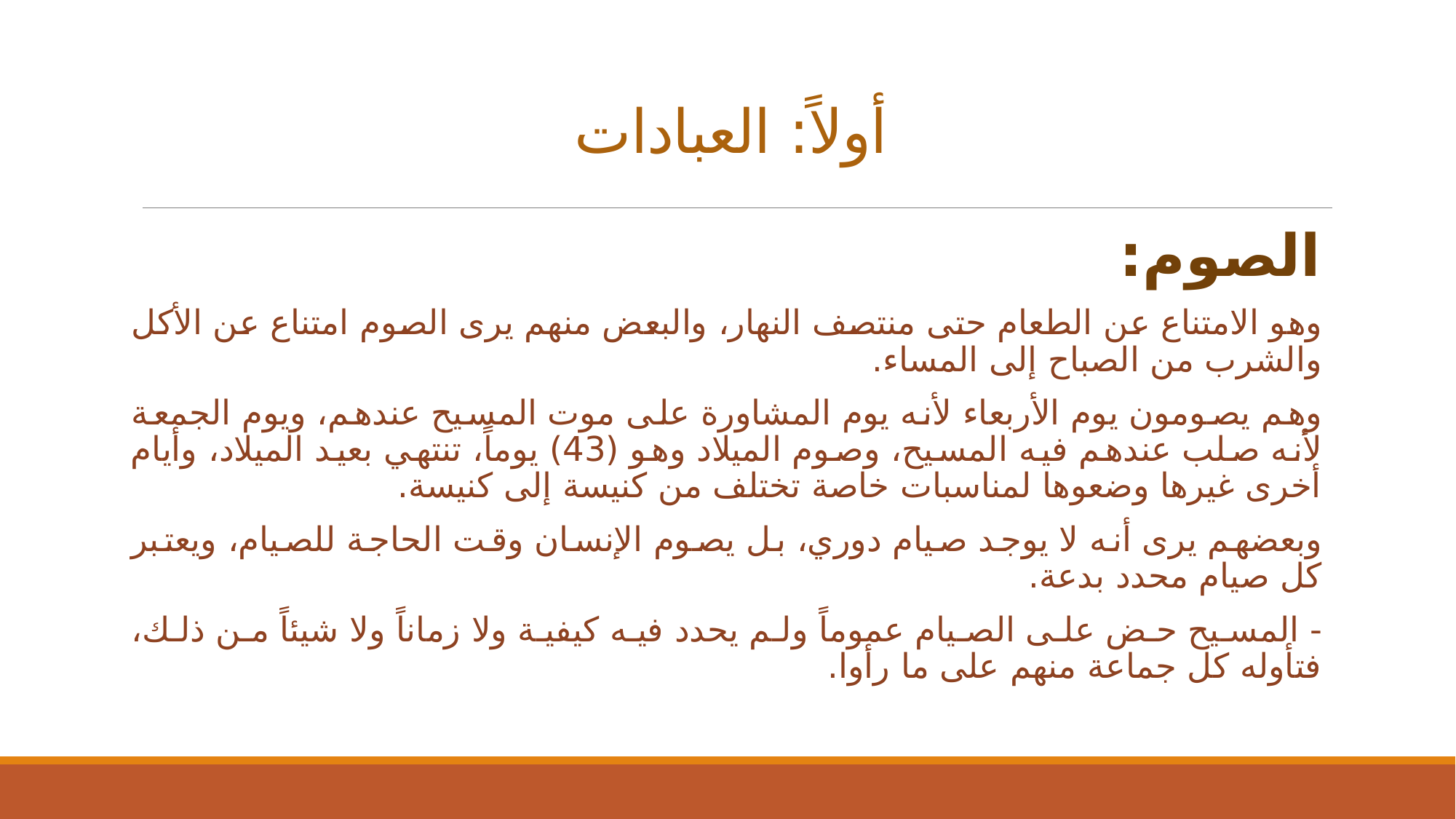

أولاً: العبادات
الصوم:
وهو الامتناع عن الطعام حتى منتصف النهار، والبعض منهم يرى الصوم امتناع عن الأكل والشرب من الصباح إلى المساء.
وهم يصومون يوم الأربعاء لأنه يوم المشاورة على موت المسيح عندهم، ويوم الجمعة لأنه صلب عندهم فيه المسيح، وصوم الميلاد وهو (43) يوماً، تنتهي بعيد الميلاد، وأيام أخرى غيرها وضعوها لمناسبات خاصة تختلف من كنيسة إلى كنيسة.
وبعضهم يرى أنه لا يوجد صيام دوري، بل يصوم الإنسان وقت الحاجة للصيام، ويعتبر كل صيام محدد بدعة.
- المسيح حض على الصيام عموماً ولم يحدد فيه كيفية ولا زماناً ولا شيئاً من ذلك، فتأوله كل جماعة منهم على ما رأوا.